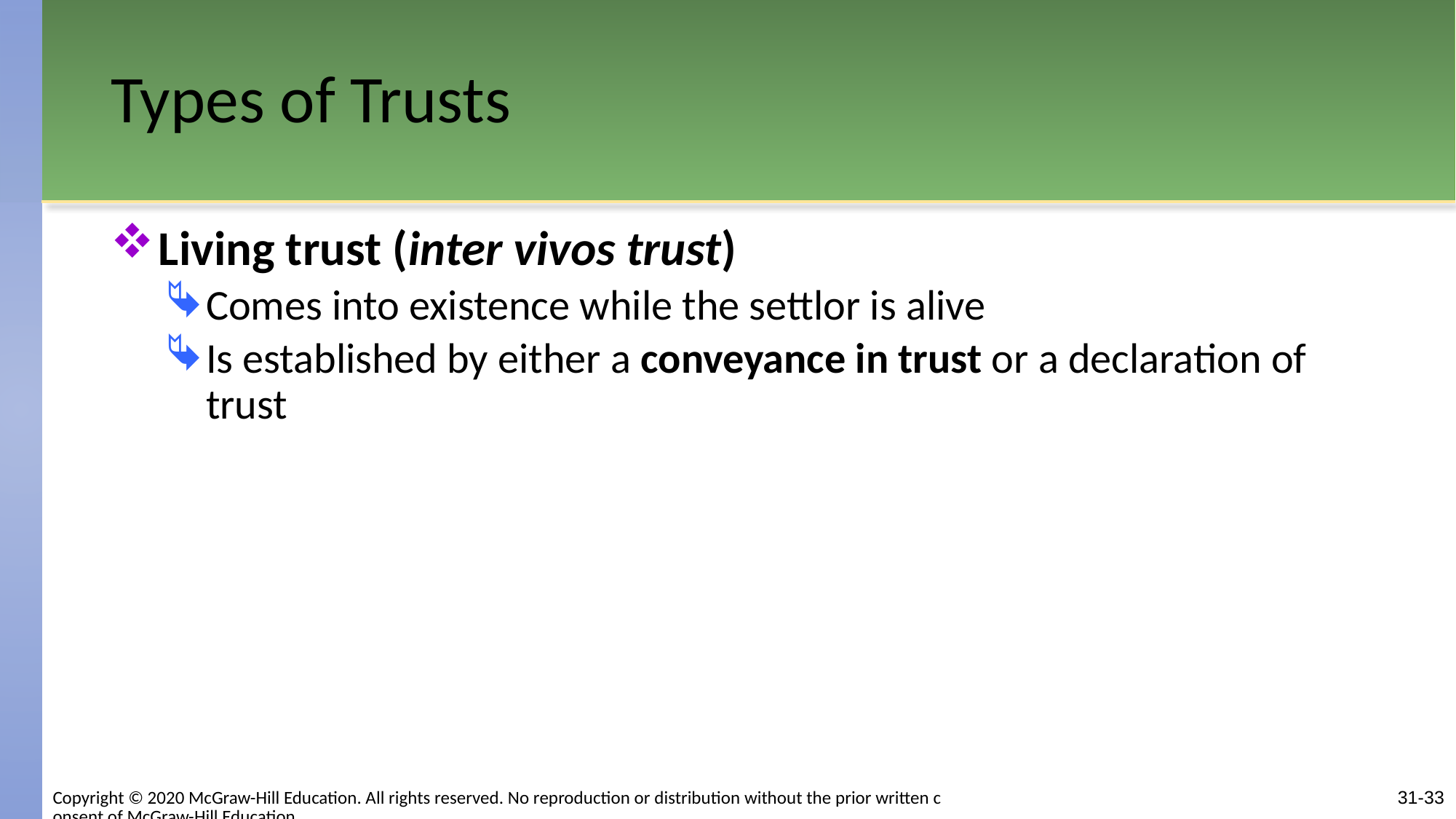

# Types of Trusts
Living trust (inter vivos trust)
Comes into existence while the settlor is alive
Is established by either a conveyance in trust or a declaration of trust

Copyright © 2020 McGraw-Hill Education. All rights reserved. No reproduction or distribution without the prior written consent of McGraw-Hill Education.
31-33